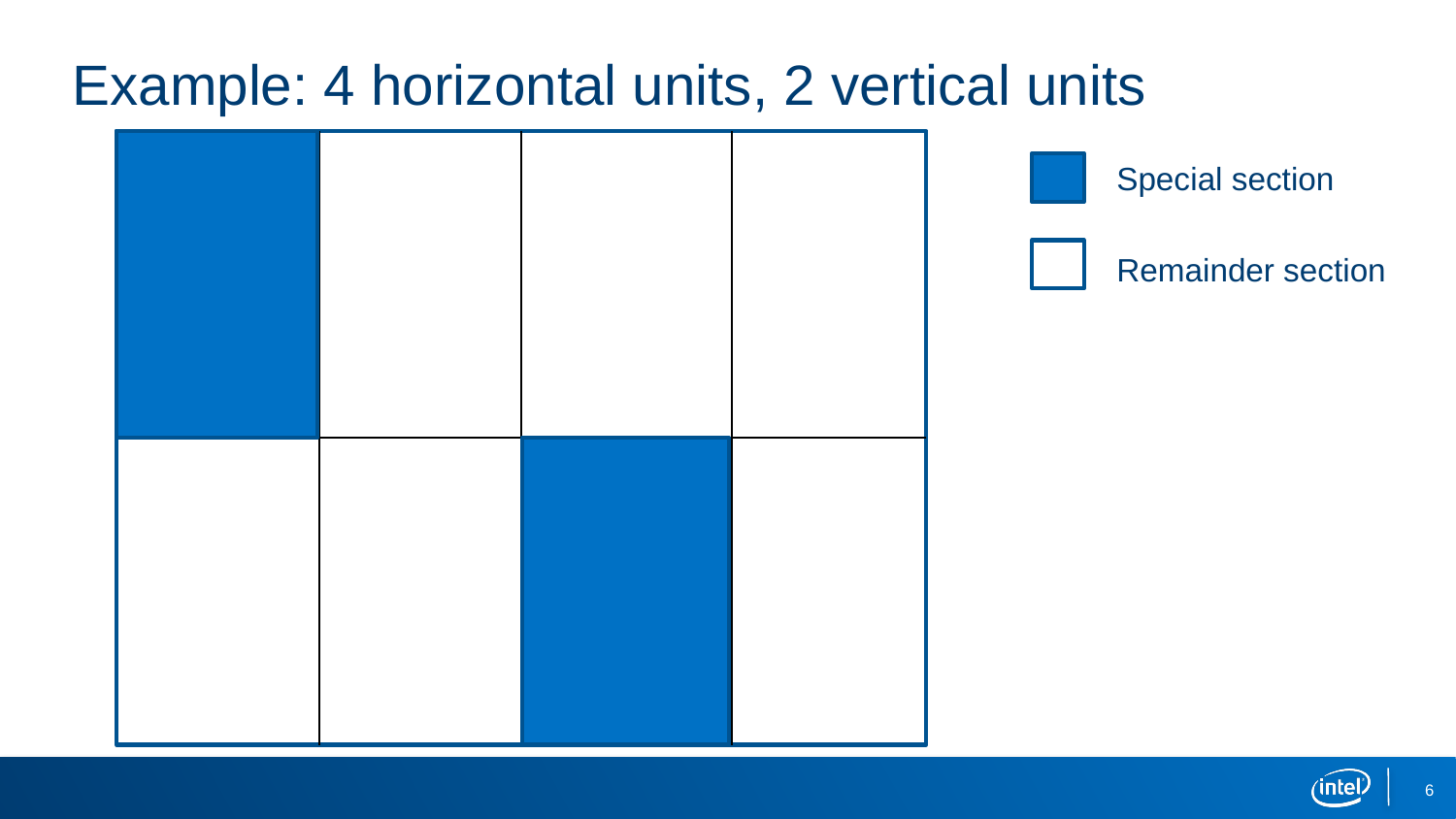

# Example: 4 horizontal units, 2 vertical units

Special section

Remainder section
6